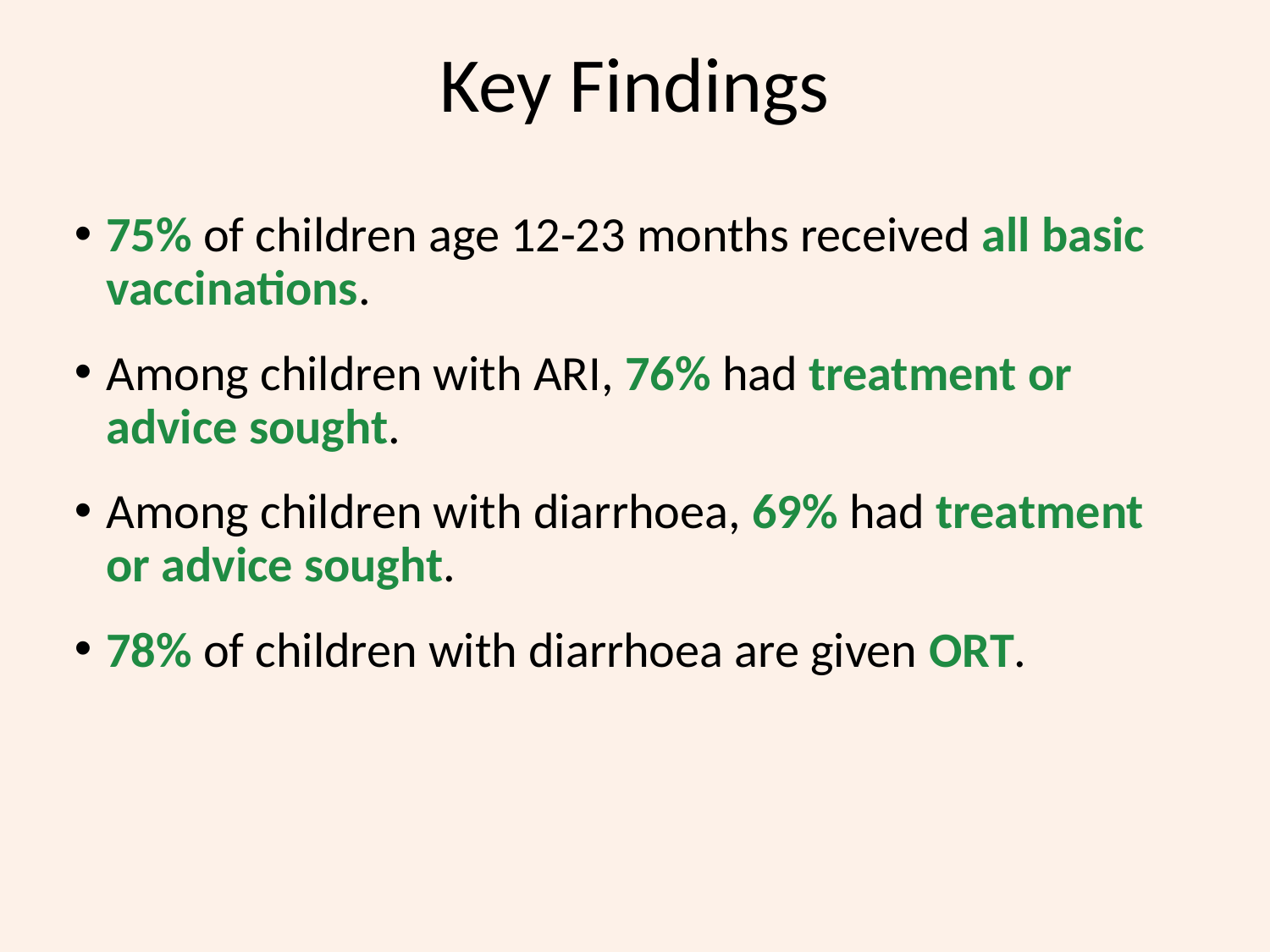

# Key Findings
75% of children age 12-23 months received all basic vaccinations.
Among children with ARI, 76% had treatment or advice sought.
Among children with diarrhoea, 69% had treatment or advice sought.
78% of children with diarrhoea are given ORT.